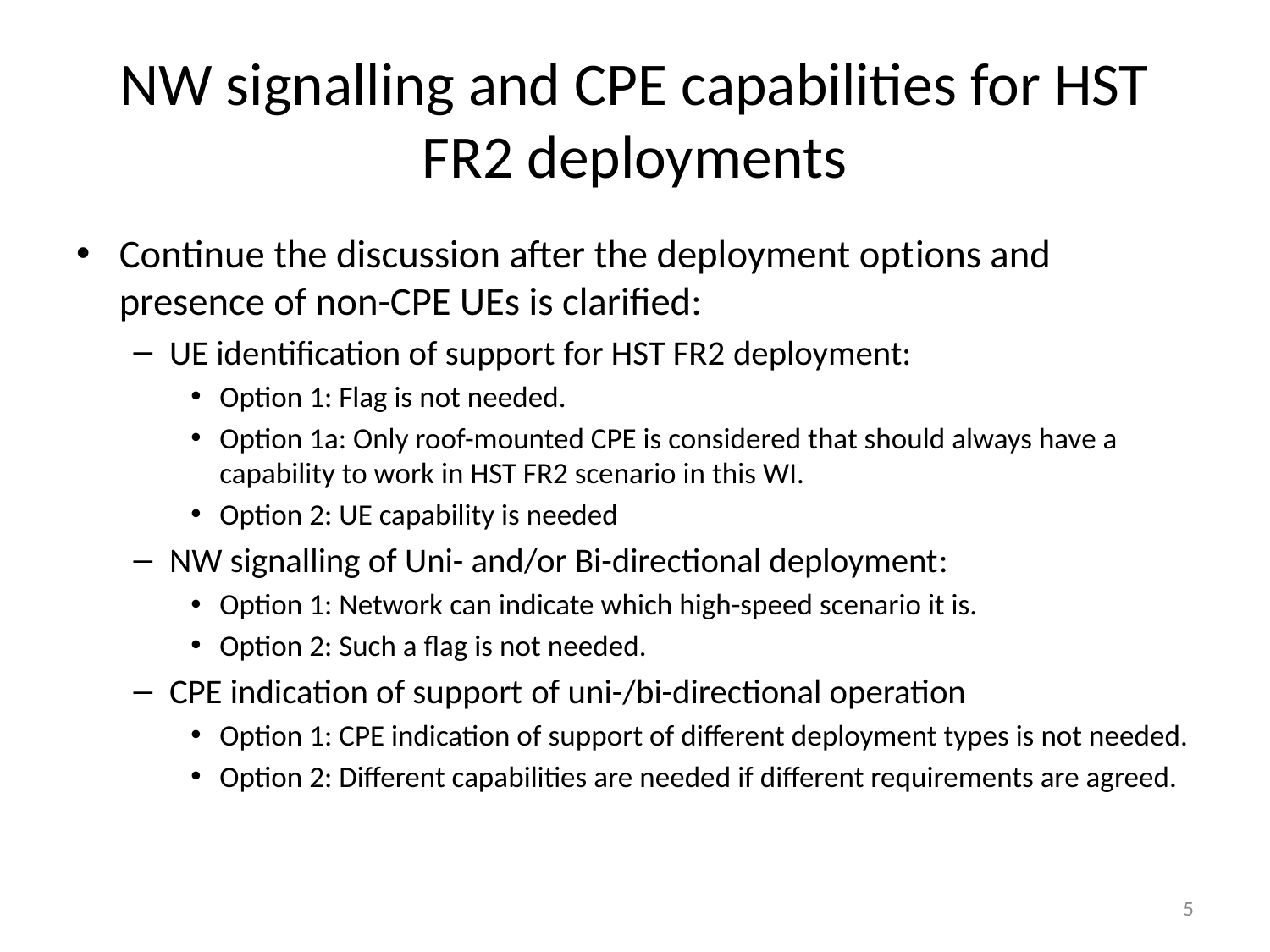

# NW signalling and CPE capabilities for HST FR2 deployments
Continue the discussion after the deployment options and presence of non-CPE UEs is clarified:
UE identification of support for HST FR2 deployment:
Option 1: Flag is not needed.
Option 1a: Only roof-mounted CPE is considered that should always have a capability to work in HST FR2 scenario in this WI.
Option 2: UE capability is needed
NW signalling of Uni- and/or Bi-directional deployment:
Option 1: Network can indicate which high-speed scenario it is.
Option 2: Such a flag is not needed.
CPE indication of support of uni-/bi-directional operation
Option 1: CPE indication of support of different deployment types is not needed.
Option 2: Different capabilities are needed if different requirements are agreed.
5